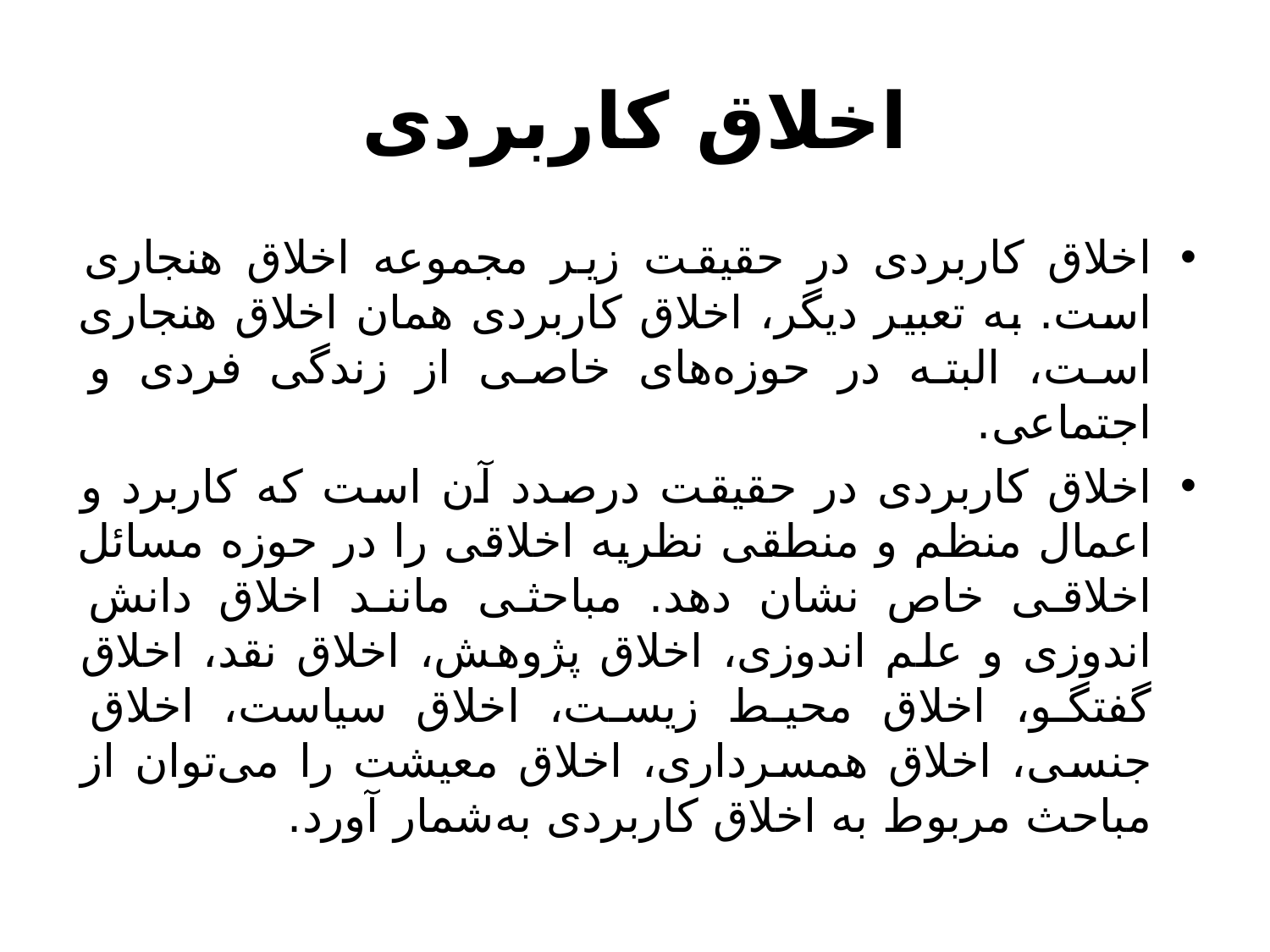

# اخلاق کاربردی
اخلاق کاربردی در حقیقت زیر مجموعه اخلاق هنجاری است. به تعبیر دیگر، اخلاق کاربردی همان اخلاق هنجاری است، البته در حوزه‌های خاصی از زندگی فردی و اجتماعی.
اخلاق کاربردی در حقیقت درصدد آن است که کاربرد و اعمال منظم و منطقی نظریه اخلاقی را در حوزه مسائل اخلاقی خاص نشان دهد. مباحثی مانند اخلاق دانش اندوزی و علم اندوزی، اخلاق پژوهش، اخلاق نقد، اخلاق گفتگو، اخلاق محیط زیست، اخلاق سیاست، اخلاق جنسی، اخلاق همسرداری، اخلاق معیشت را می‌توان از مباحث مربوط به اخلاق کاربردی به‌شمار آورد.